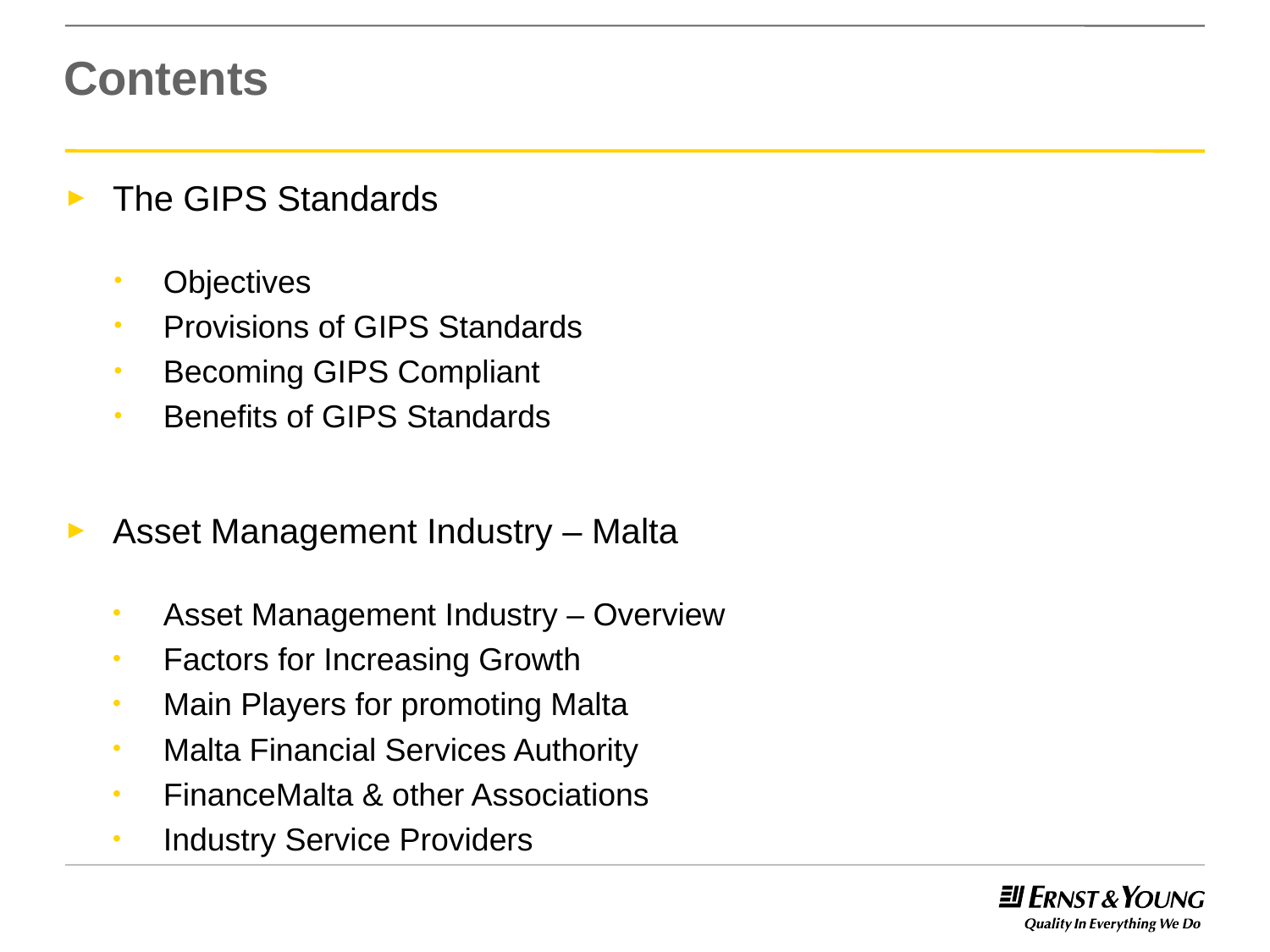

# Contents
The GIPS Standards

Objectives
Provisions of GIPS Standards
Becoming GIPS Compliant
Benefits of GIPS Standards

Asset Management Industry – Malta

Asset Management Industry – Overview
Factors for Increasing Growth
Main Players for promoting Malta
Malta Financial Services Authority
FinanceMalta & other Associations
Industry Service Providers